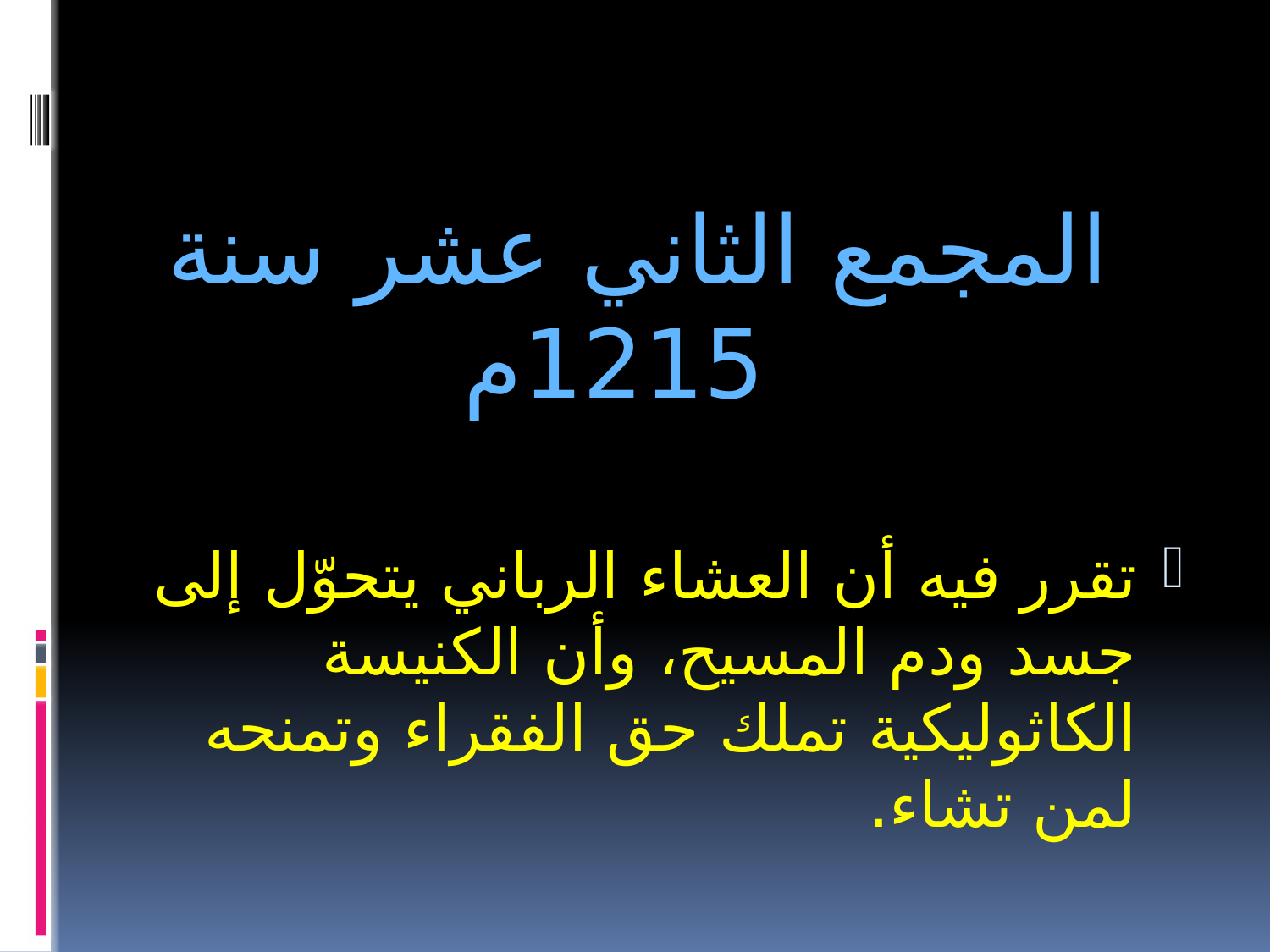

المجمع الثاني عشر سنة 1215م

تقرر فيه أن العشاء الرباني يتحوّل إلى جسد ودم المسيح، وأن الكنيسة الكاثوليكية تملك حق الفقراء وتمنحه لمن تشاء.